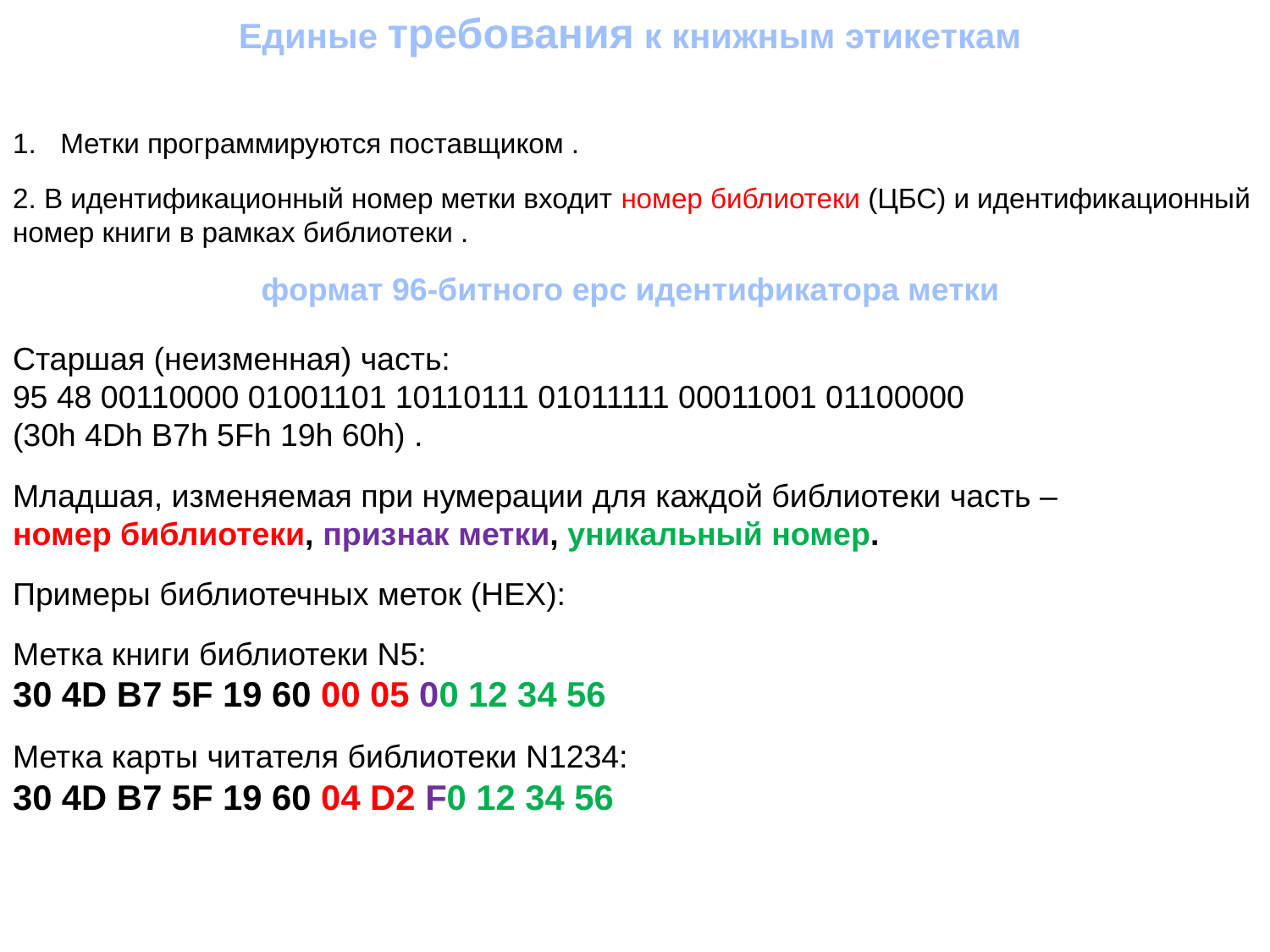

Единые требования к книжным этикеткам

Метки программируются поставщиком .

2. В идентификационный номер метки входит номер библиотеки (ЦБС) и идентификационный номер книги в рамках библиотеки .

формат 96-битного epc идентификатора метки
Старшая (неизменная) часть:
95 48 00110000 01001101 10110111 01011111 00011001 01100000
(30h 4Dh B7h 5Fh 19h 60h) .

Младшая, изменяемая при нумерации для каждой библиотеки часть –
номер библиотеки, признак метки, уникальный номер.

Примеры библиотечных меток (HEX):

Метка книги библиотеки N5:
30 4D B7 5F 19 60 00 05 00 12 34 56

Метка карты читателя библиотеки N1234:
30 4D B7 5F 19 60 04 D2 F0 12 34 56